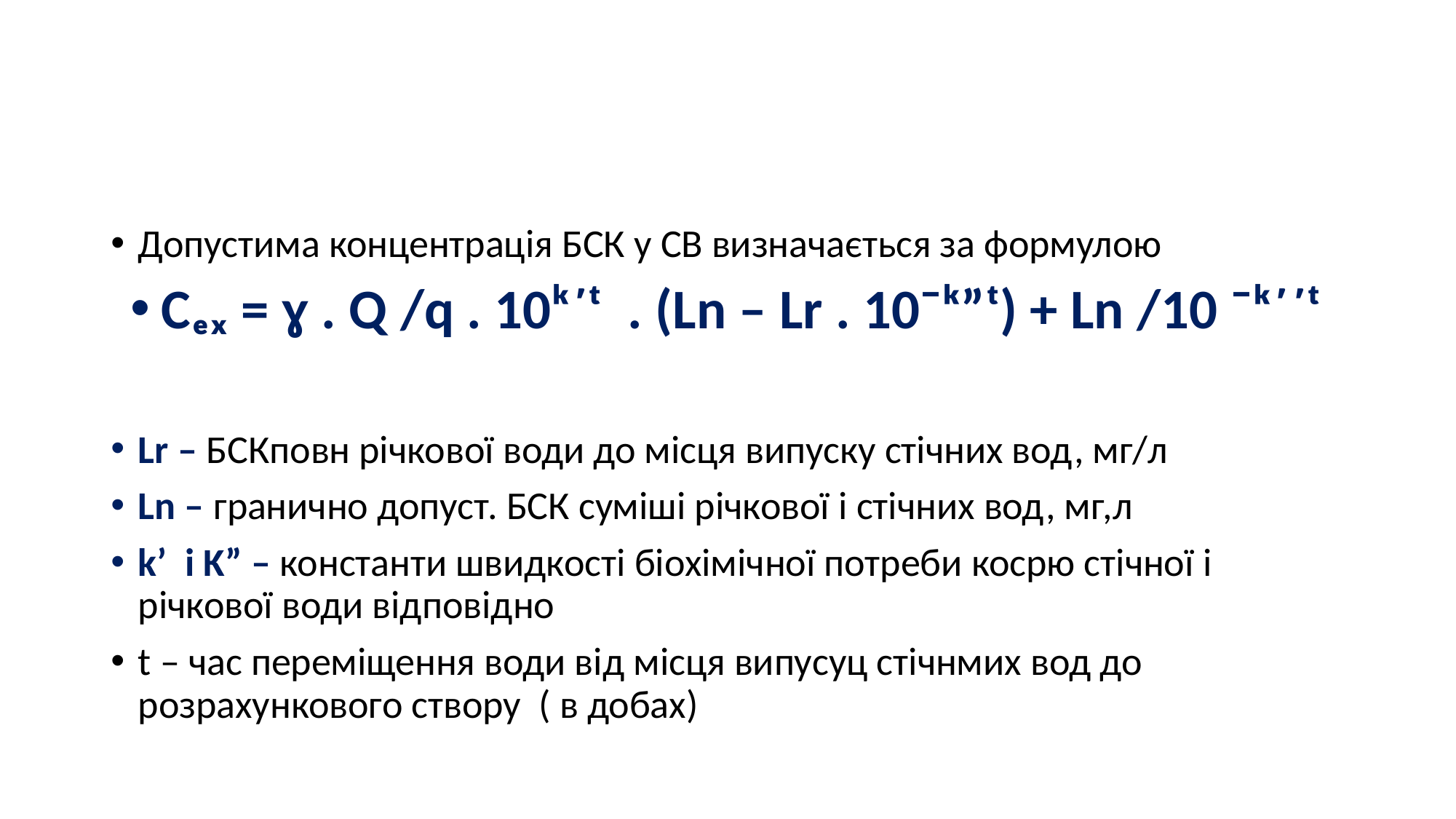

#
Допустима концентрація БСК у СВ визначається за формулою
Сₑₓ = ɣ . Q /q . 10ᵏ΄ᵗ  . (Ln – Lr . 10¯ᵏ”ᵗ) + Ln /10 ¯ᵏ΄΄ᵗ

Lr – БСКповн річкової води до місця випуску стічних вод, мг/л
Ln – гранично допуст. БСК суміші річкової і стічних вод, мг,л
k’  і K” – константи швидкості біохімічної потреби косрю стічної і річкової води відповідно
t – час переміщення води від місця випусуц стічнмих вод до розрахункового створу  ( в добах)